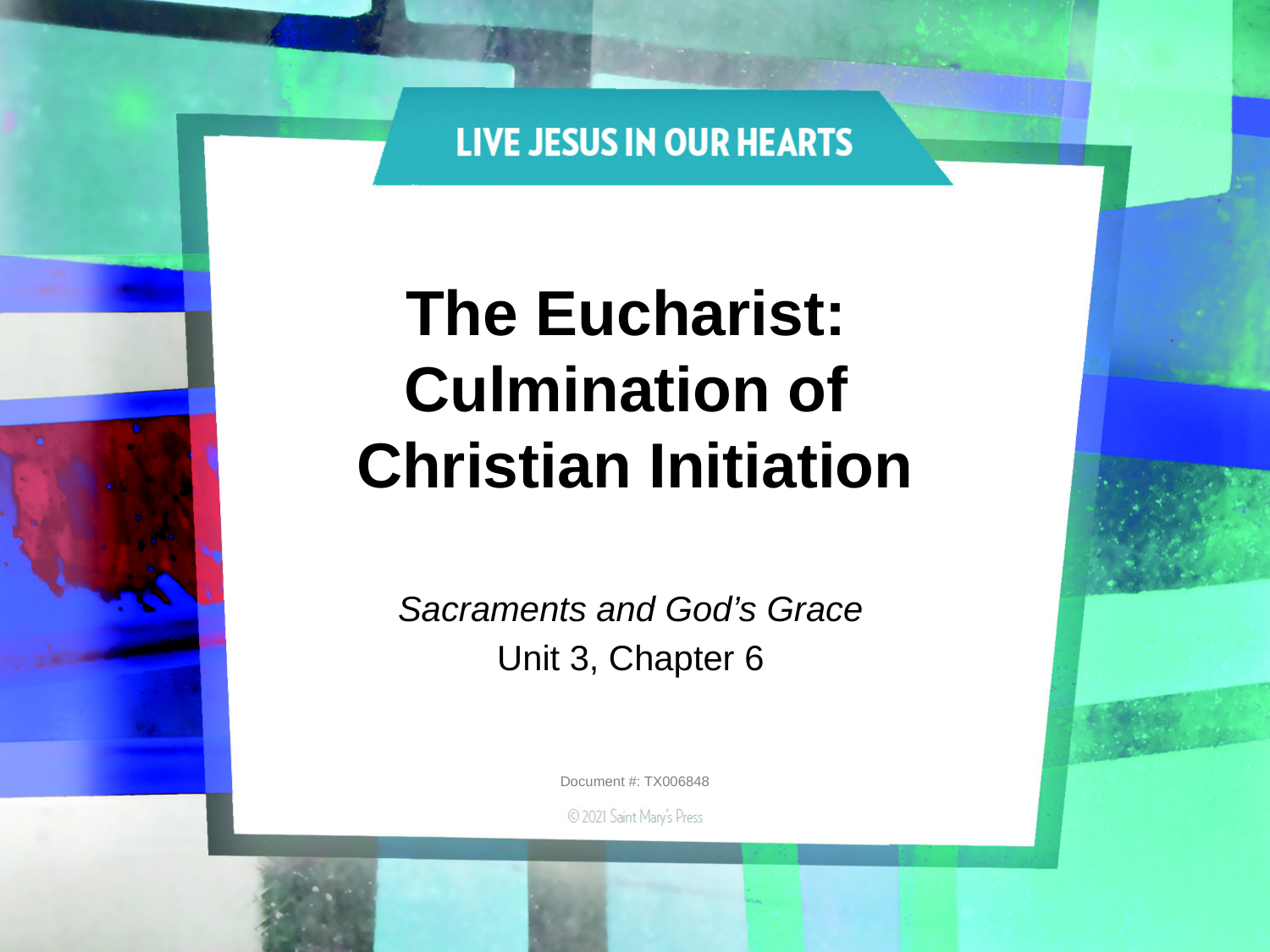

# The Eucharist: Culmination of Christian Initiation
Sacraments and God’s Grace
Unit 3, Chapter 6
Document #: TX006848